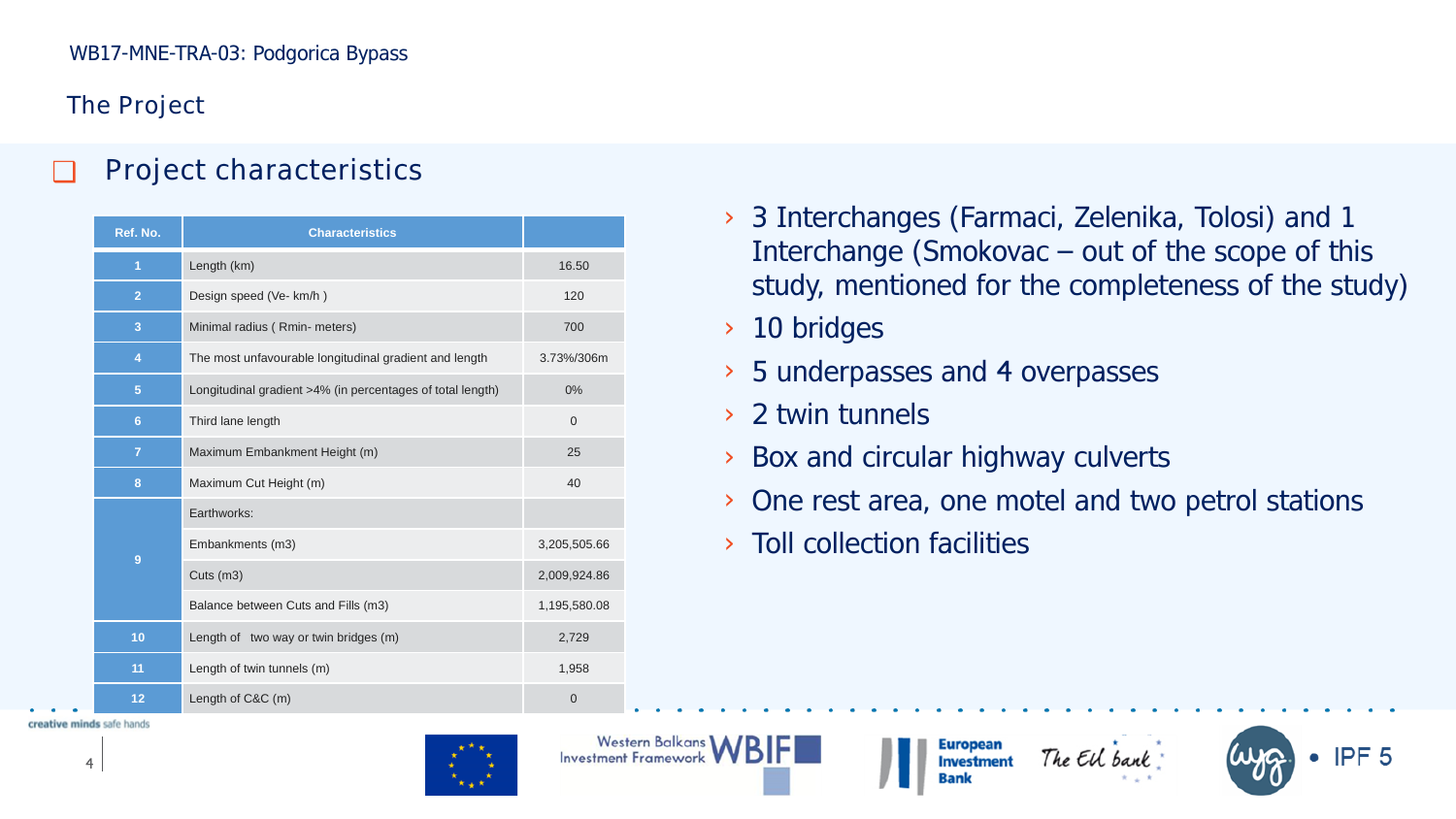

WB17-MNE-TRA-03: Podgorica Bypass
# The Project
   Project characteristics
3 Interchanges (Farmaci, Zelenika, Tolosi) and 1 Interchange (Smokovac – out of the scope of this study, mentioned for the completeness of the study)
10 bridges
5 underpasses and 4 overpasses
2 twin tunnels
Box and circular highway culverts
One rest area, one motel and two petrol stations
Toll collection facilities

| Ref. No. | Characteristics |  |
| --- | --- | --- |
| 1 | Length (km) | 16.50 |
| 2 | Design speed (Ve- km/h ) | 120 |
| 3 | Minimal radius ( Rmin- meters) | 700 |
| 4 | The most unfavourable longitudinal gradient and length | 3.73%/306m |
| 5 | Longitudinal gradient >4% (in percentages of total length) | 0% |
| 6 | Third lane length | 0 |
| 7 | Maximum Embankment Height (m) | 25 |
| 8 | Maximum Cut Height (m) | 40 |
| 9 | Earthworks: |  |
|  | Embankments (m3) | 3,205,505.66 |
|  | Cuts (m3) | 2,009,924.86 |
|  | Balance between Cuts and Fills (m3) | 1,195,580.08 |
| 10 | Length of two way or twin bridges (m) | 2,729 |
| 11 | Length of twin tunnels (m) | 1,958 |
| 12 | Length of C&C (m) | 0 |
4